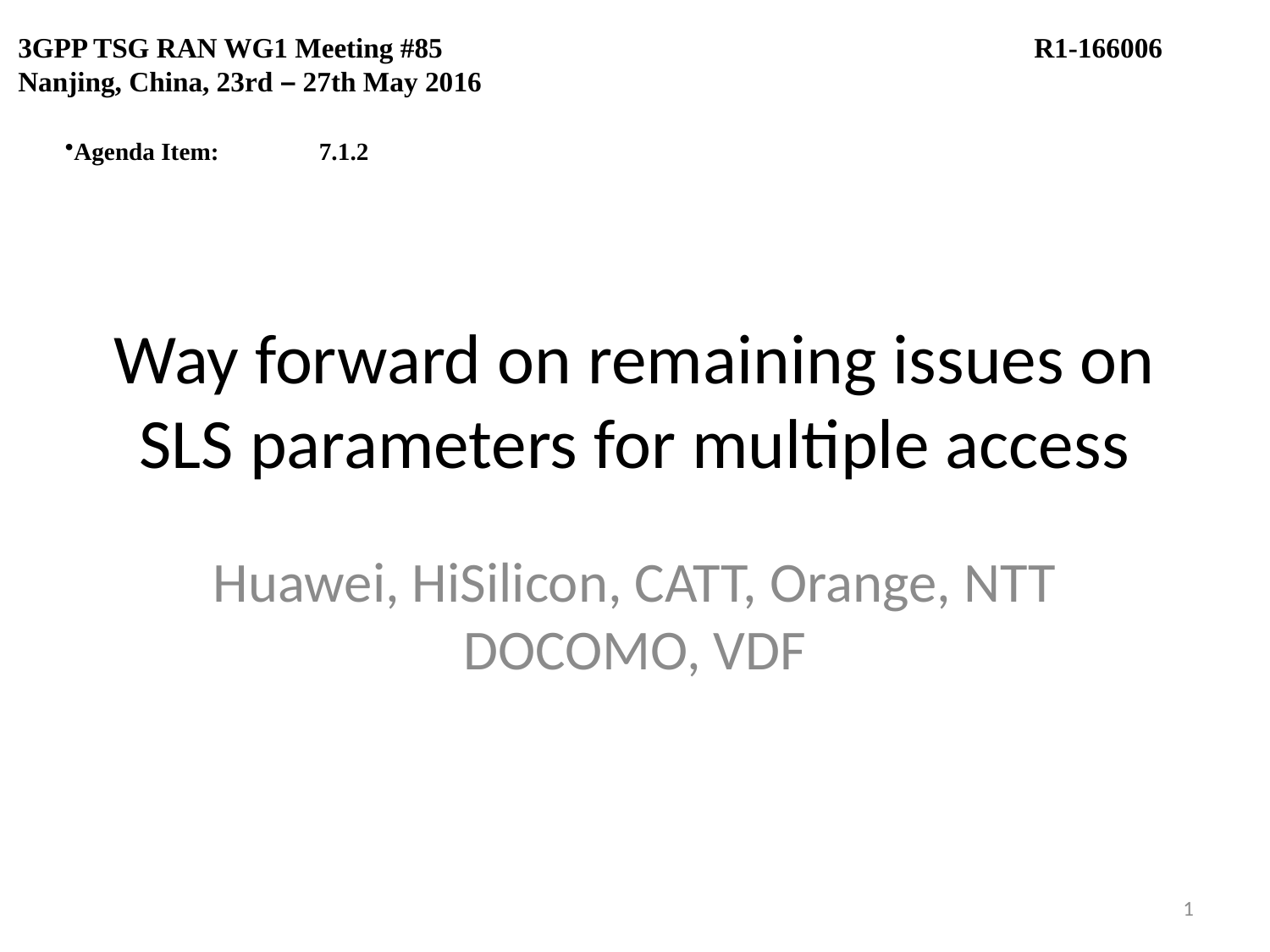

3GPP TSG RAN WG1 Meeting #85					R1-166006
Nanjing, China, 23rd – 27th May 2016

Agenda Item:	7.1.2

# Way forward on remaining issues on SLS parameters for multiple access
Huawei, HiSilicon, CATT, Orange, NTT DOCOMO, VDF
1